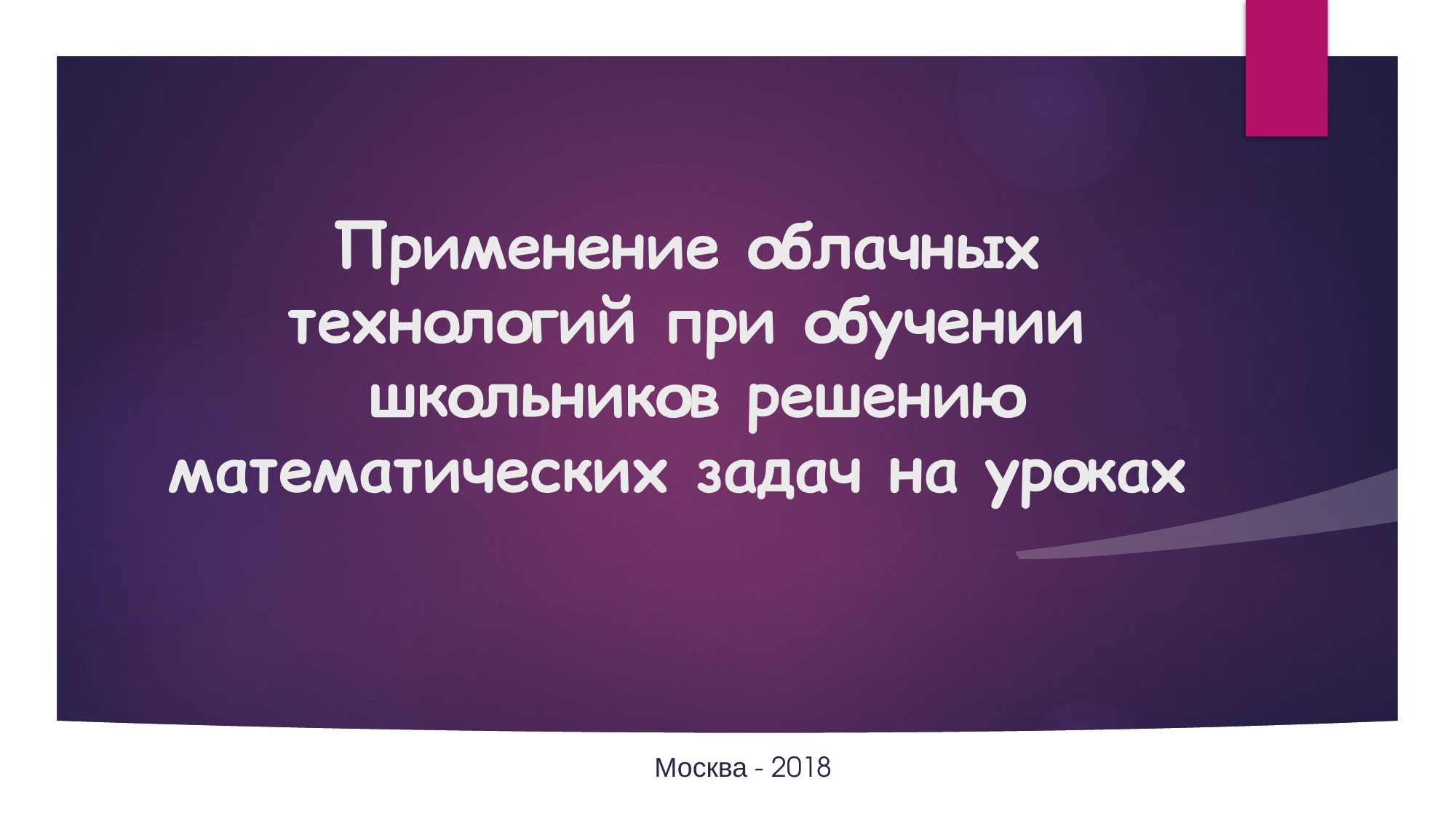

# Применение облачных технологий при обучении школьников решению математических задач на уроках

Москва - 2018